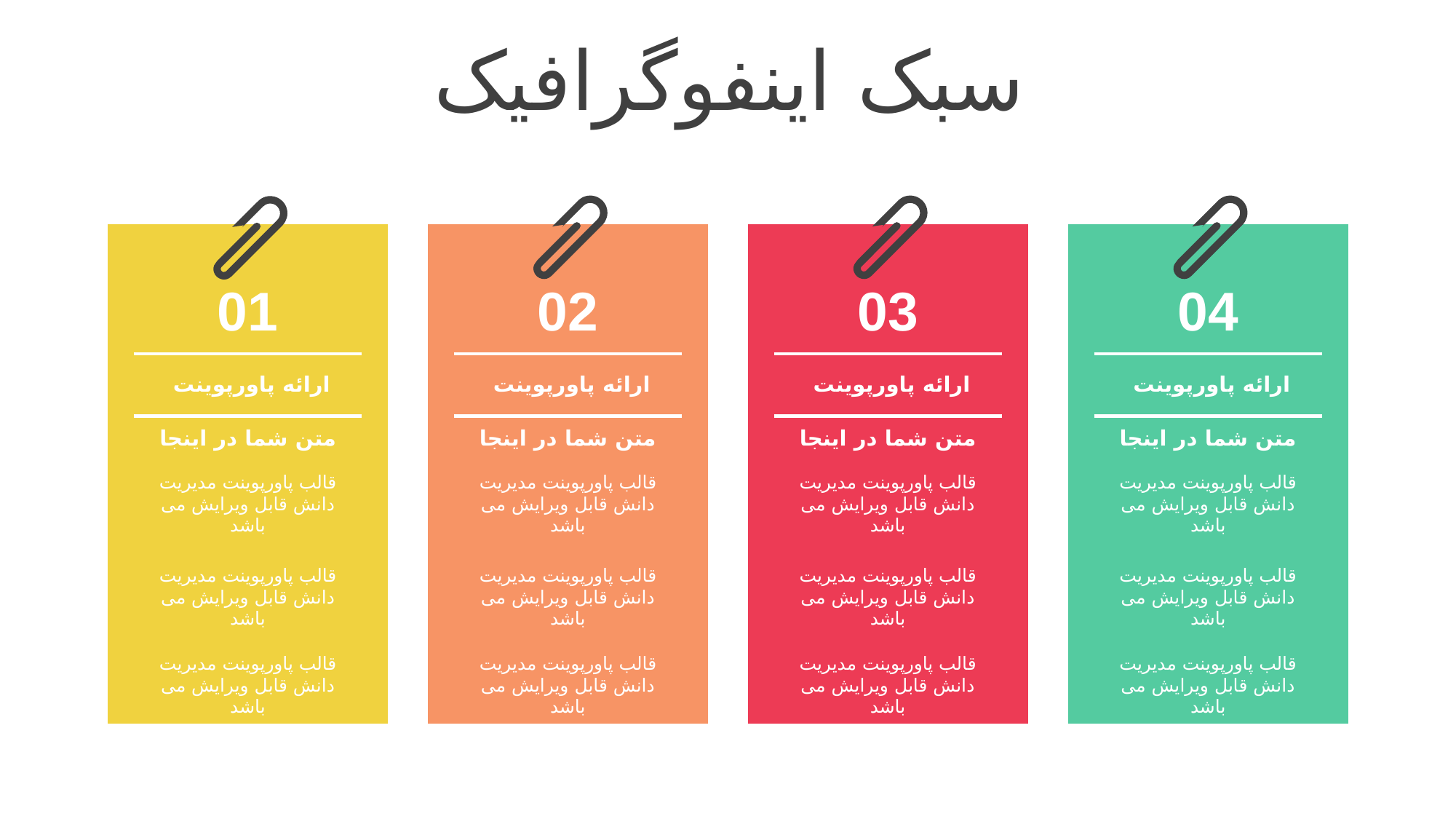

سبک اینفوگرافیک

|  |  |  |
| --- | --- | --- |
|  | 01 |  |
|  | ارائه پاورپوینت |  |
|  | متن شما در اینجا |  |
|  | قالب پاورپوینت مدیریت دانش قابل ویرایش می باشد |  |
|  | قالب پاورپوینت مدیریت دانش قابل ویرایش می باشد |  |
|  | قالب پاورپوینت مدیریت دانش قابل ویرایش می باشد |  |
|  |  |  |
| --- | --- | --- |
|  | 02 |  |
|  | ارائه پاورپوینت |  |
|  | متن شما در اینجا |  |
|  | قالب پاورپوینت مدیریت دانش قابل ویرایش می باشد |  |
|  | قالب پاورپوینت مدیریت دانش قابل ویرایش می باشد |  |
|  | قالب پاورپوینت مدیریت دانش قابل ویرایش می باشد |  |
|  |  |  |
| --- | --- | --- |
|  | 03 |  |
|  | ارائه پاورپوینت |  |
|  | متن شما در اینجا |  |
|  | قالب پاورپوینت مدیریت دانش قابل ویرایش می باشد |  |
|  | قالب پاورپوینت مدیریت دانش قابل ویرایش می باشد |  |
|  | قالب پاورپوینت مدیریت دانش قابل ویرایش می باشد |  |
|  |  |  |
| --- | --- | --- |
|  | 04 |  |
|  | ارائه پاورپوینت |  |
|  | متن شما در اینجا |  |
|  | قالب پاورپوینت مدیریت دانش قابل ویرایش می باشد |  |
|  | قالب پاورپوینت مدیریت دانش قابل ویرایش می باشد |  |
|  | قالب پاورپوینت مدیریت دانش قابل ویرایش می باشد |  |